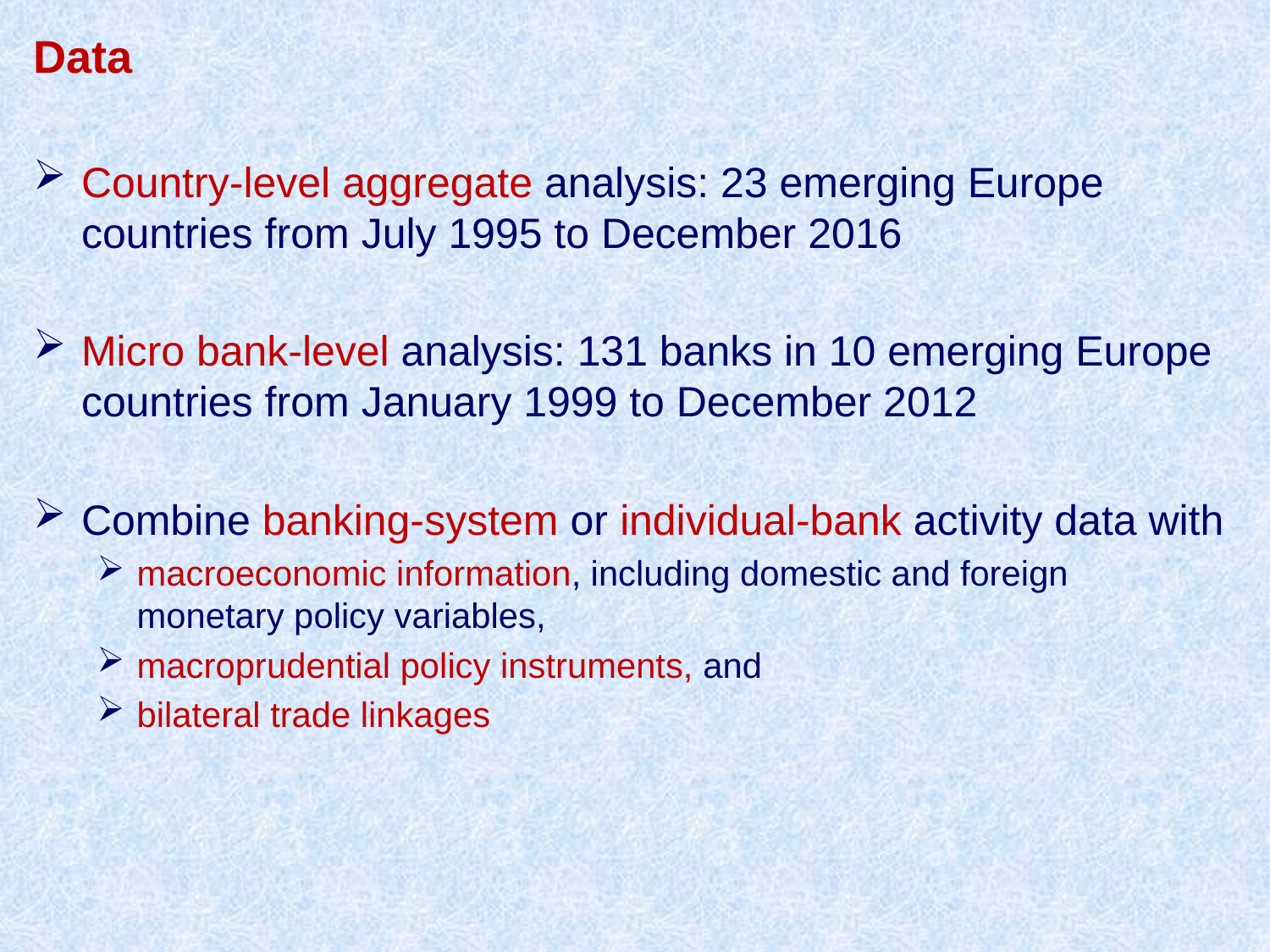

Data

Country-level aggregate analysis: 23 emerging Europe countries from July 1995 to December 2016

Micro bank-level analysis: 131 banks in 10 emerging Europe countries from January 1999 to December 2012

Combine banking-system or individual-bank activity data with
macroeconomic information, including domestic and foreign monetary policy variables,
macroprudential policy instruments, and
bilateral trade linkages